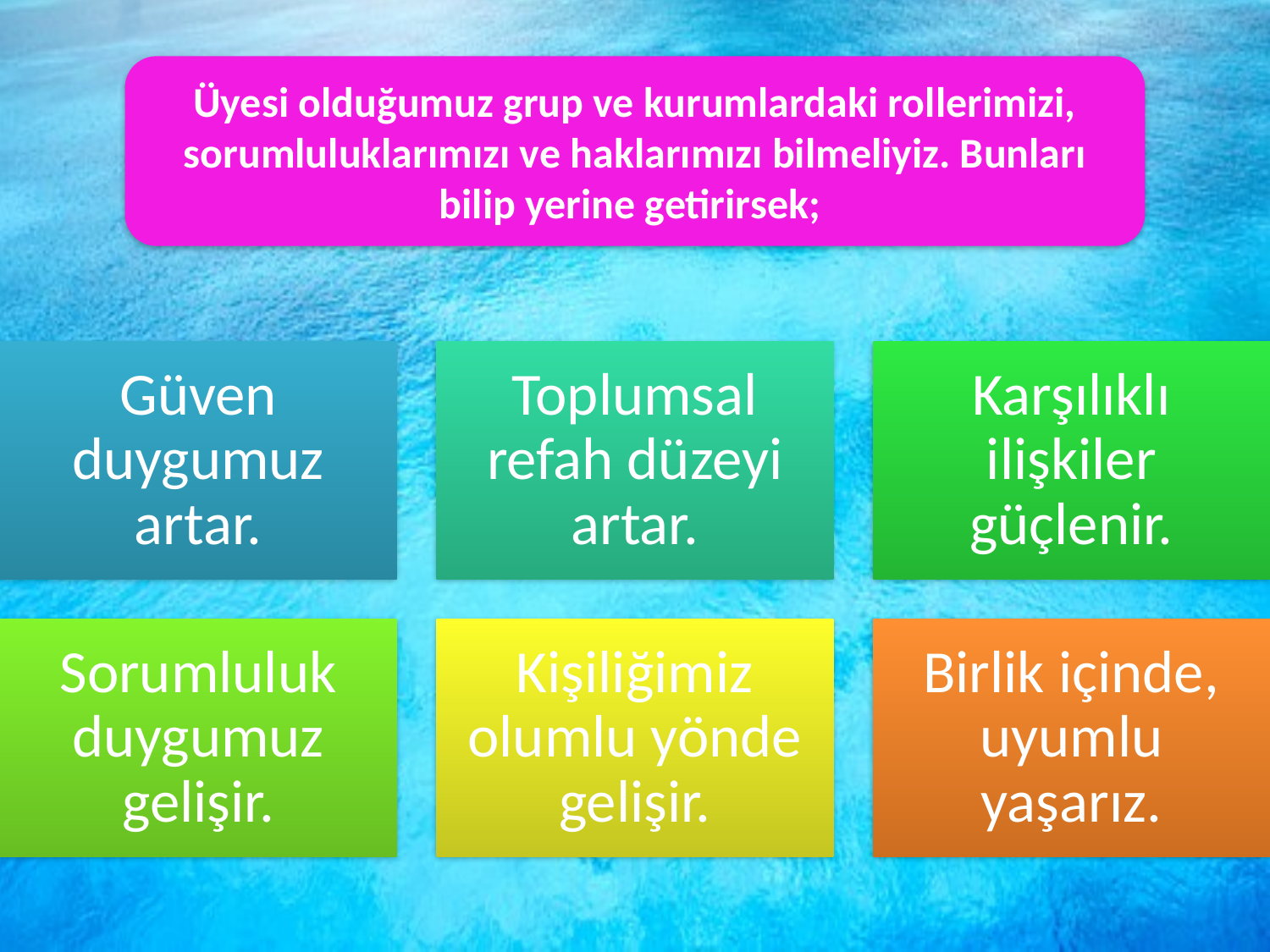

Üyesi olduğumuz grup ve kurumlardaki rollerimizi, sorumluluklarımızı ve haklarımızı bilmeliyiz. Bunları bilip yerine getirirsek;
Güven duygumuz artar.
Toplumsal refah düzeyi artar.
Karşılıklı ilişkiler güçlenir.
Sorumluluk duygumuz gelişir.
Kişiliğimiz olumlu yönde gelişir.
Birlik içinde, uyumlu yaşarız.